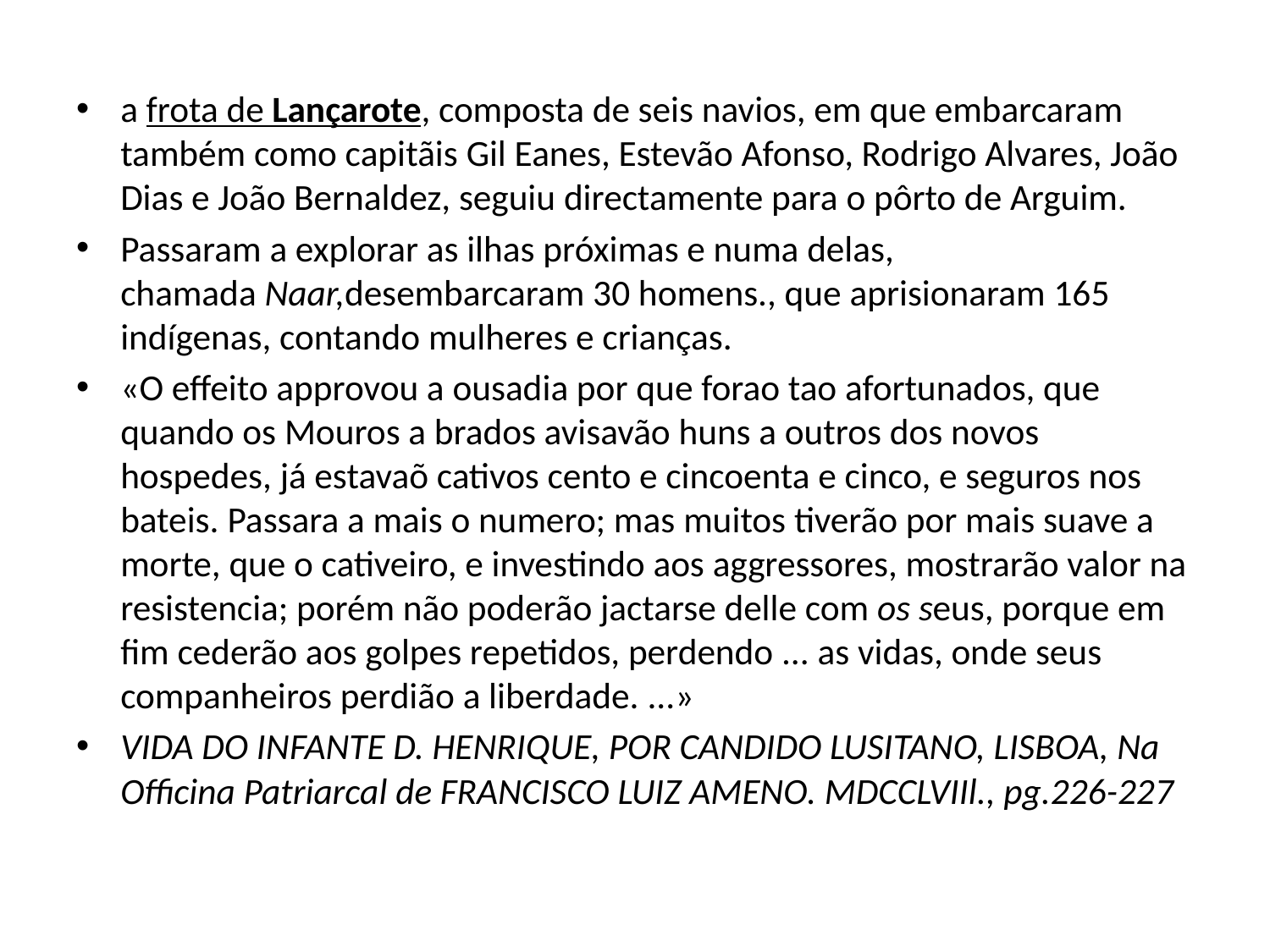

a frota de Lançarote, composta de seis navios, em que embarcaram também como capitãis Gil Eanes, Estevão Afonso, Rodrigo Alvares, João Dias e João Bernaldez, seguiu directamente para o pôrto de Arguim.
Passaram a explorar as ilhas próximas e numa delas, chamada Naar,desembarcaram 30 homens., que aprisionaram 165 indígenas, contando mulheres e crianças.
«O effeito approvou a ousadia por que forao tao afortunados, que quando os Mouros a brados avisavão huns a outros dos novos hospedes, já estavaõ cativos cento e cincoenta e cinco, e seguros nos bateis. Passara a mais o numero; mas muitos tiverão por mais suave a morte, que o cativeiro, e investindo aos aggressores, mostrarão valor na resistencia; porém não poderão jactarse delle com os seus, porque em fim cederão aos golpes repetidos, perdendo ... as vidas, onde seus companheiros perdião a liberdade. ...»
VIDA DO INFANTE D. HENRIQUE, POR CANDIDO LUSITANO, LISBOA, Na Officina Patriarcal de FRANCISCO LUIZ AMENO. MDCCLVIIl., pg.226-227